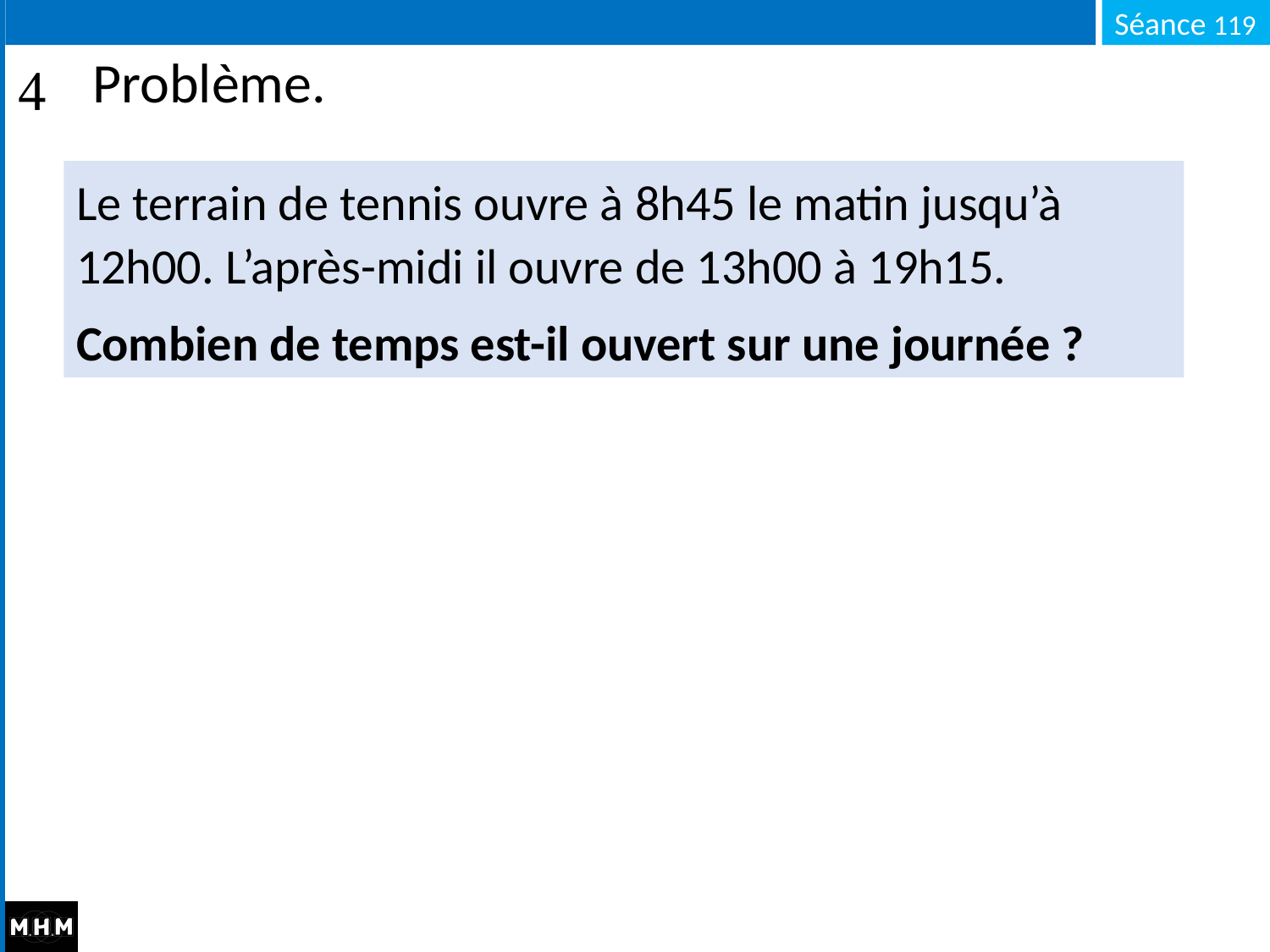

# Problème.
Le terrain de tennis ouvre à 8h45 le matin jusqu’à 12h00. L’après-midi il ouvre de 13h00 à 19h15.
Combien de temps est-il ouvert sur une journée ?